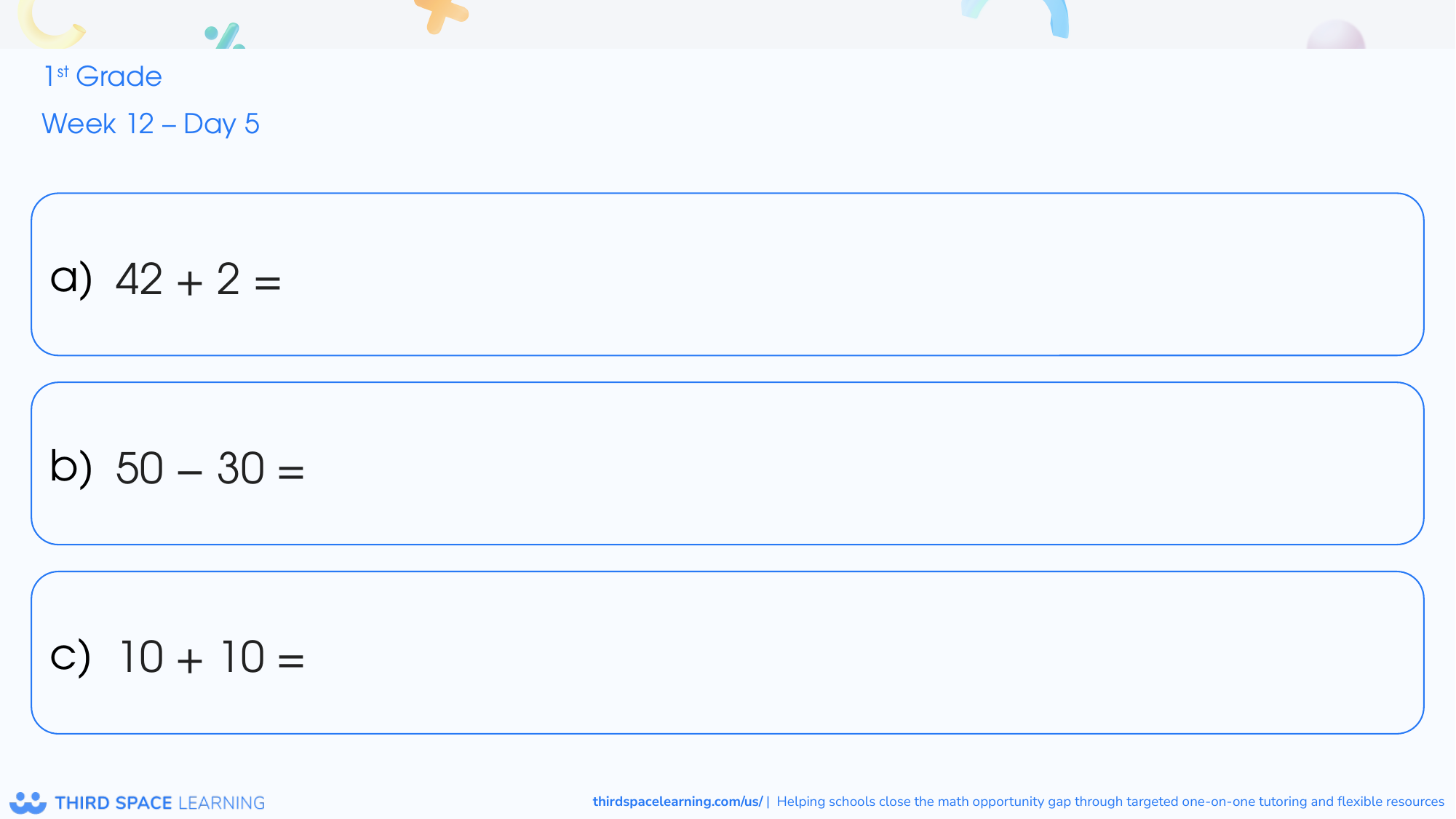

1st Grade
Week 12 – Day 5
42 + 2 =
50 − 30 =
10 + 10 =